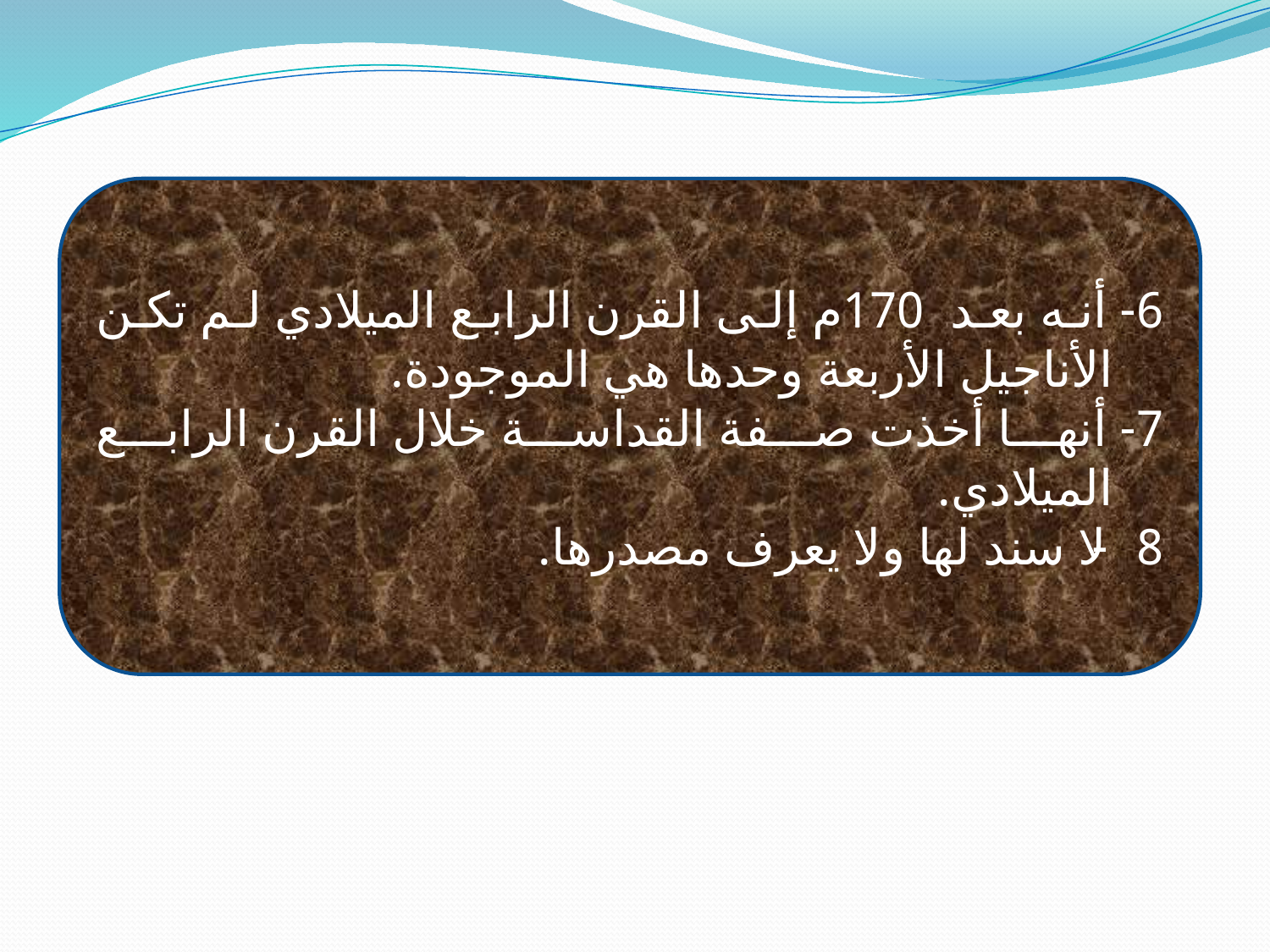

6- أنه بعد 170م إلى القرن الرابع الميلادي لم تكن الأناجيل الأربعة وحدها هي الموجودة.
7- أنها أخذت صفة القداسة خلال القرن الرابع الميلادي.
8- لا سند لها ولا يعرف مصدرها.